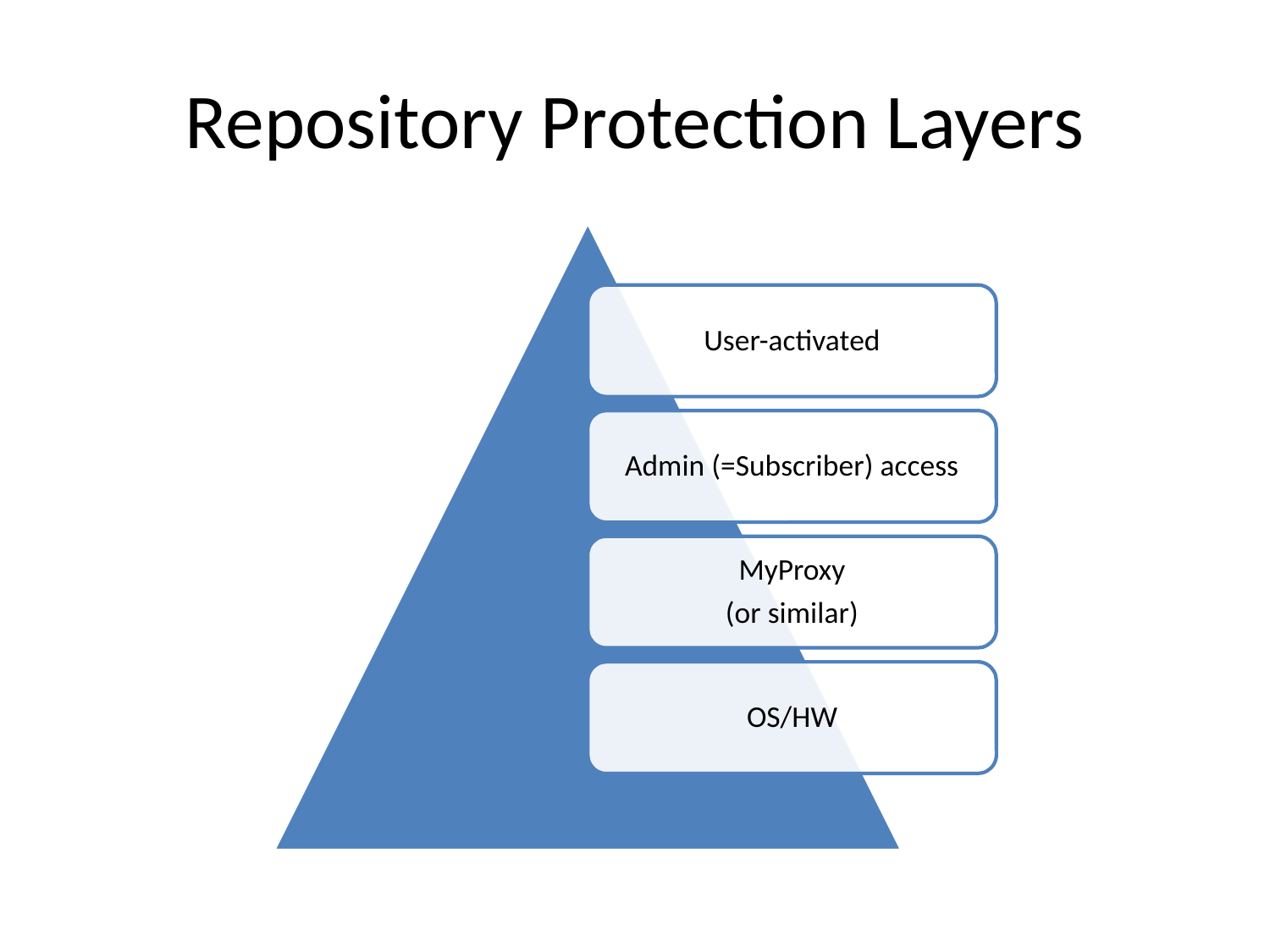

# Repository Protection Layers
User-activated
Admin (=Subscriber) access
MyProxy
(or similar)
OS/HW